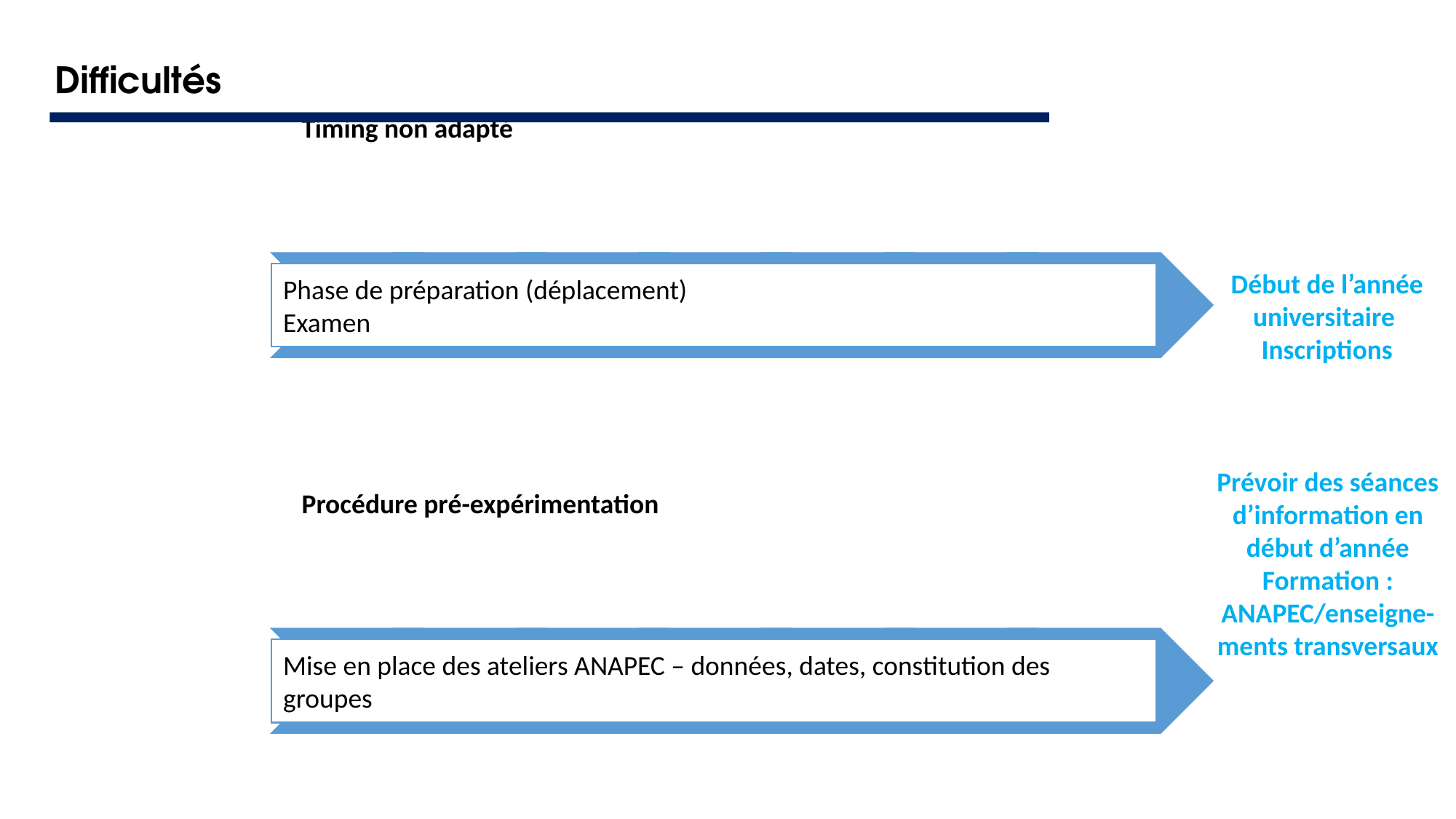

Difficultés

Timing non adapté
Phase de préparation (déplacement)
Examen
Procédure pré-expérimentation
Mise en place des ateliers ANAPEC – données, dates, constitution des groupes
Début de l’année universitaire
Inscriptions
Prévoir des séances d’information en début d’année
Formation : ANAPEC/enseigne- ments transversaux